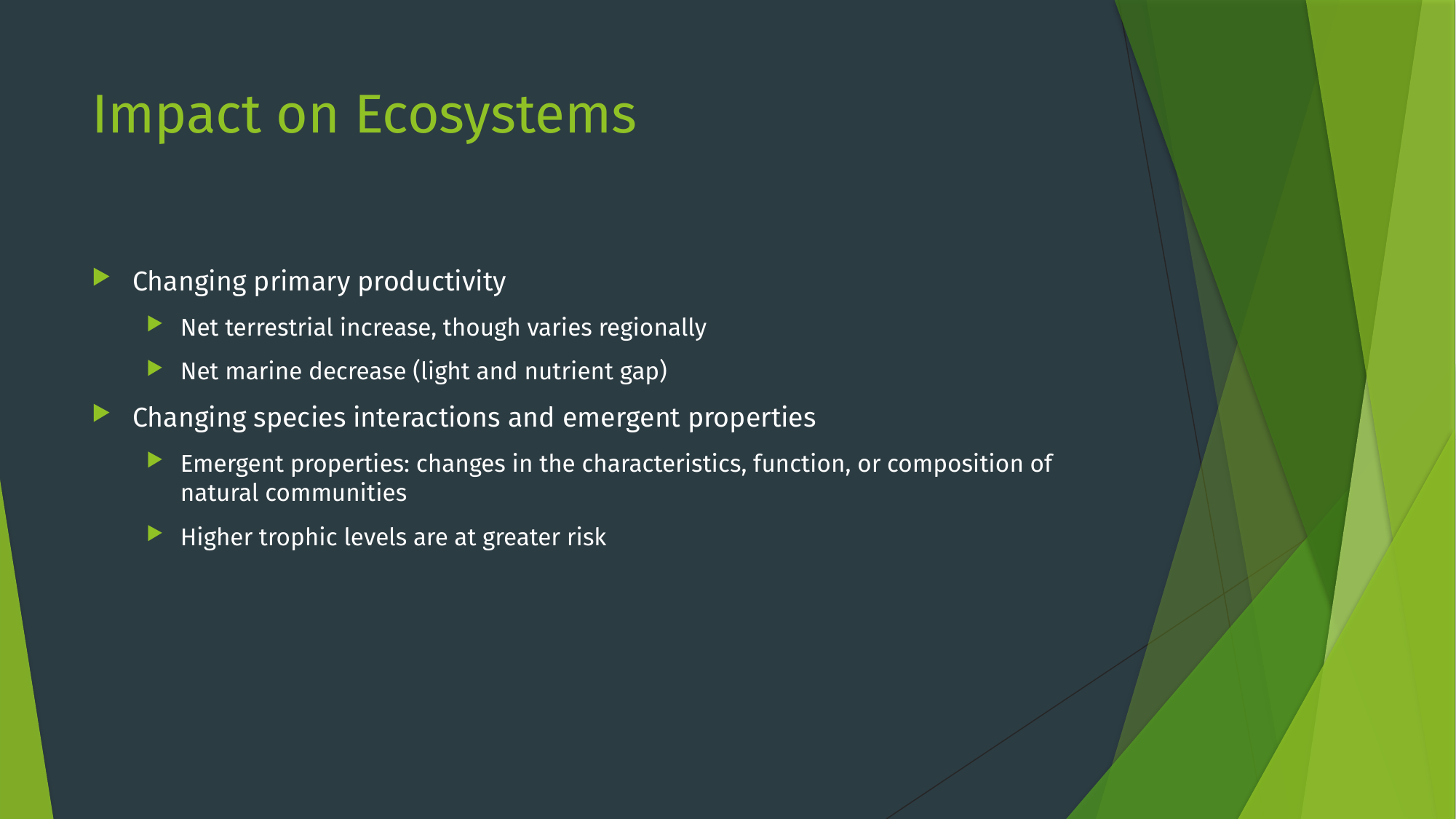

# Impact on Ecosystems
Changing primary productivity
Net terrestrial increase, though varies regionally
Net marine decrease (light and nutrient gap)
Changing species interactions and emergent properties
Emergent properties: changes in the characteristics, function, or composition of natural communities
Higher trophic levels are at greater risk